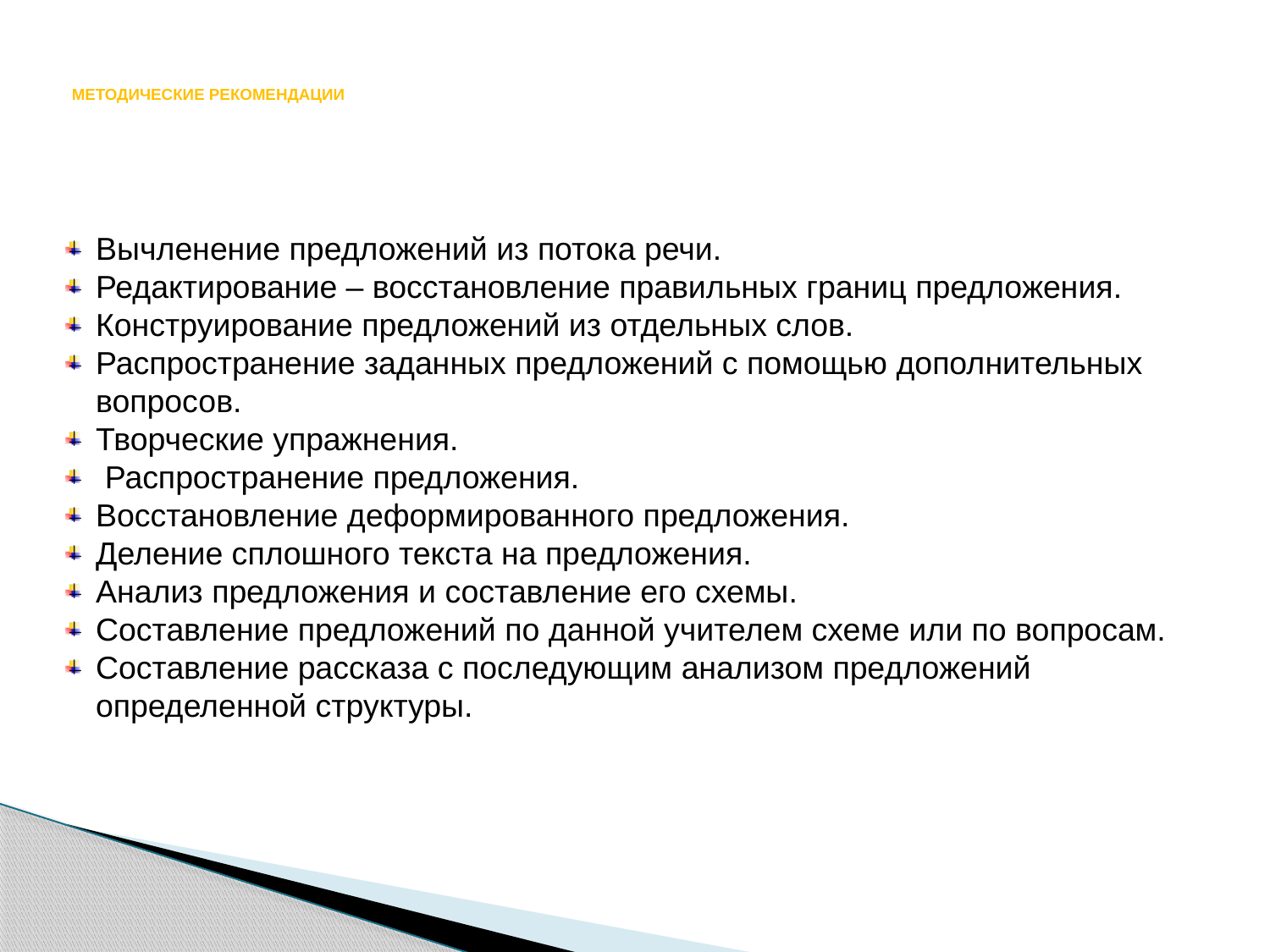

# МЕТОДИЧЕСКИЕ РЕКОМЕНДАЦИИ
Вычленение предложений из потока речи.
Редактирование – восстановление правильных границ предложения.
Конструирование предложений из отдельных слов.
Распространение заданных предложений с помощью дополнительных вопросов.
Творческие упражнения.
 Распространение предложения.
Восстановление деформированного предложения.
Деление сплошного текста на предложения.
Анализ предложения и составление его схемы.
Составление предложений по данной учителем схеме или по вопросам.
Составление рассказа с последующим анализом предложений определенной структуры.